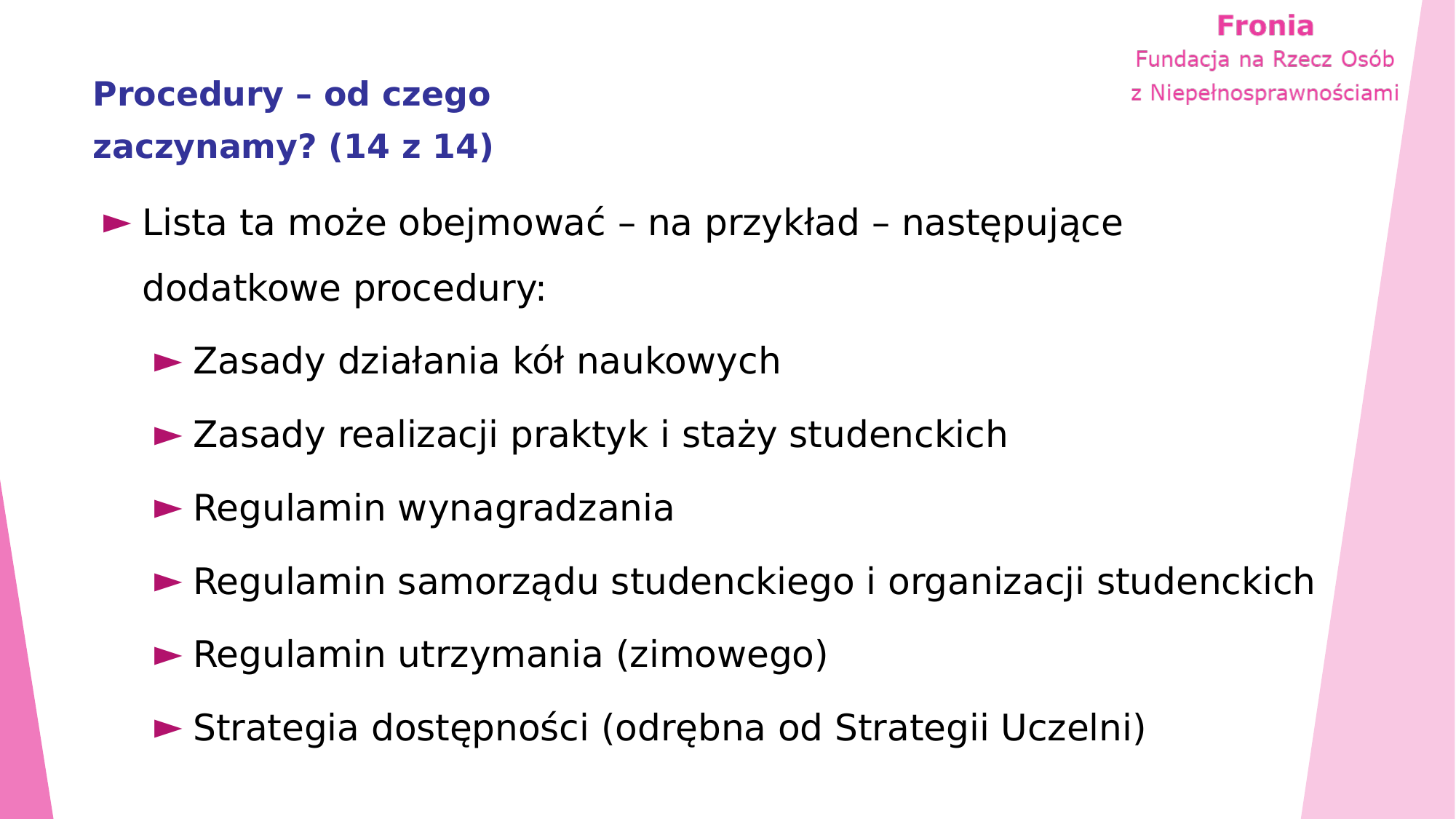

# Procedury – od czego zaczynamy? (14 z 14)

Lista ta może obejmować – na przykład – następujące dodatkowe procedury:
Zasady działania kół naukowych
Zasady realizacji praktyk i staży studenckich
Regulamin wynagradzania
Regulamin samorządu studenckiego i organizacji studenckich
Regulamin utrzymania (zimowego)
Strategia dostępności (odrębna od Strategii Uczelni)